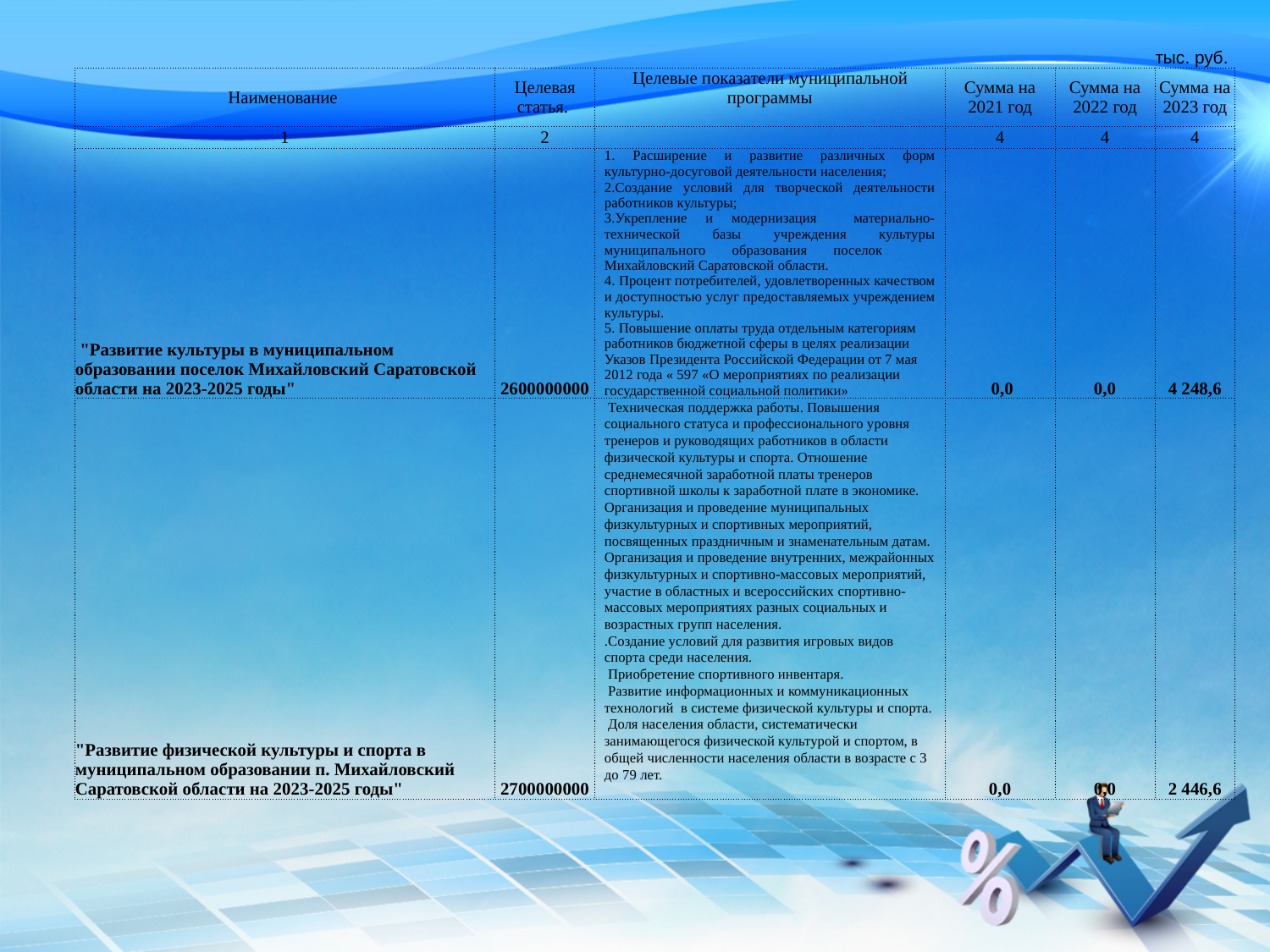

|  |  |  |  |  | тыс. руб. |
| --- | --- | --- | --- | --- | --- |
| Наименование | Целевая статья. | Целевые показатели муниципальной программы | Сумма на 2021 год | Сумма на 2022 год | Сумма на 2023 год |
| 1 | 2 |  | 4 | 4 | 4 |
| "Развитие культуры в муниципальном образовании поселок Михайловский Саратовской области на 2023-2025 годы" | 2600000000 | 1. Расширение и развитие различных форм культурно-досуговой деятельности населения; 2.Создание условий для творческой деятельности работников культуры; 3.Укрепление и модернизация материально-технической базы учреждения культуры муниципального образования поселок Михайловский Саратовской области. 4. Процент потребителей, удовлетворенных качеством и доступностью услуг предоставляемых учреждением культуры. 5. Повышение оплаты труда отдельным категориям работников бюджетной сферы в целях реализации Указов Президента Российской Федерации от 7 мая 2012 года « 597 «О мероприятиях по реализации государственной социальной политики» | 0,0 | 0,0 | 4 248,6 |
| "Развитие физической культуры и спорта в муниципальном образовании п. Михайловский Саратовской области на 2023-2025 годы" | 2700000000 | Техническая поддержка работы. Повышения социального статуса и профессионального уровня тренеров и руководящих работников в области физической культуры и спорта. Отношение среднемесячной заработной платы тренеров спортивной школы к заработной плате в экономике. Организация и проведение муниципальных физкультурных и спортивных мероприятий, посвященных праздничным и знаменательным датам. Организация и проведение внутренних, межрайонных физкультурных и спортивно-массовых мероприятий, участие в областных и всероссийских спортивно-массовых мероприятиях разных социальных и возрастных групп населения. .Создание условий для развития игровых видов спорта среди населения. Приобретение спортивного инвентаря. Развитие информационных и коммуникационных технологий в системе физической культуры и спорта. Доля населения области, систематически занимающегося физической культурой и спортом, в общей численности населения области в возрасте с 3 до 79 лет. | 0,0 | 0,0 | 2 446,6 |